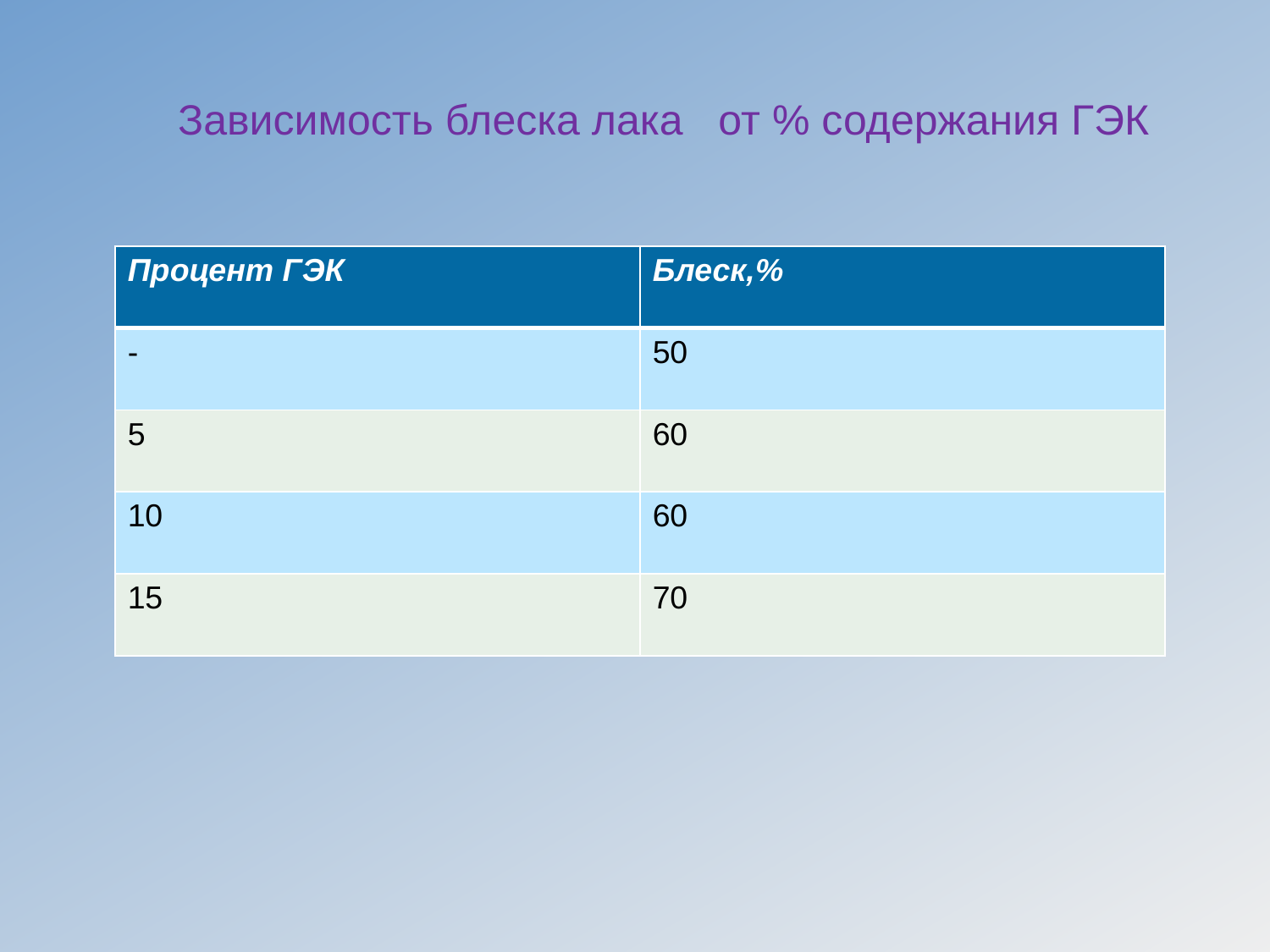

Зависимость блеска лака   от % содержания ГЭК
| Процент ГЭК | Блеск,% |
| --- | --- |
| - | 50 |
| 5 | 60 |
| 10 | 60 |
| 15 | 70 |